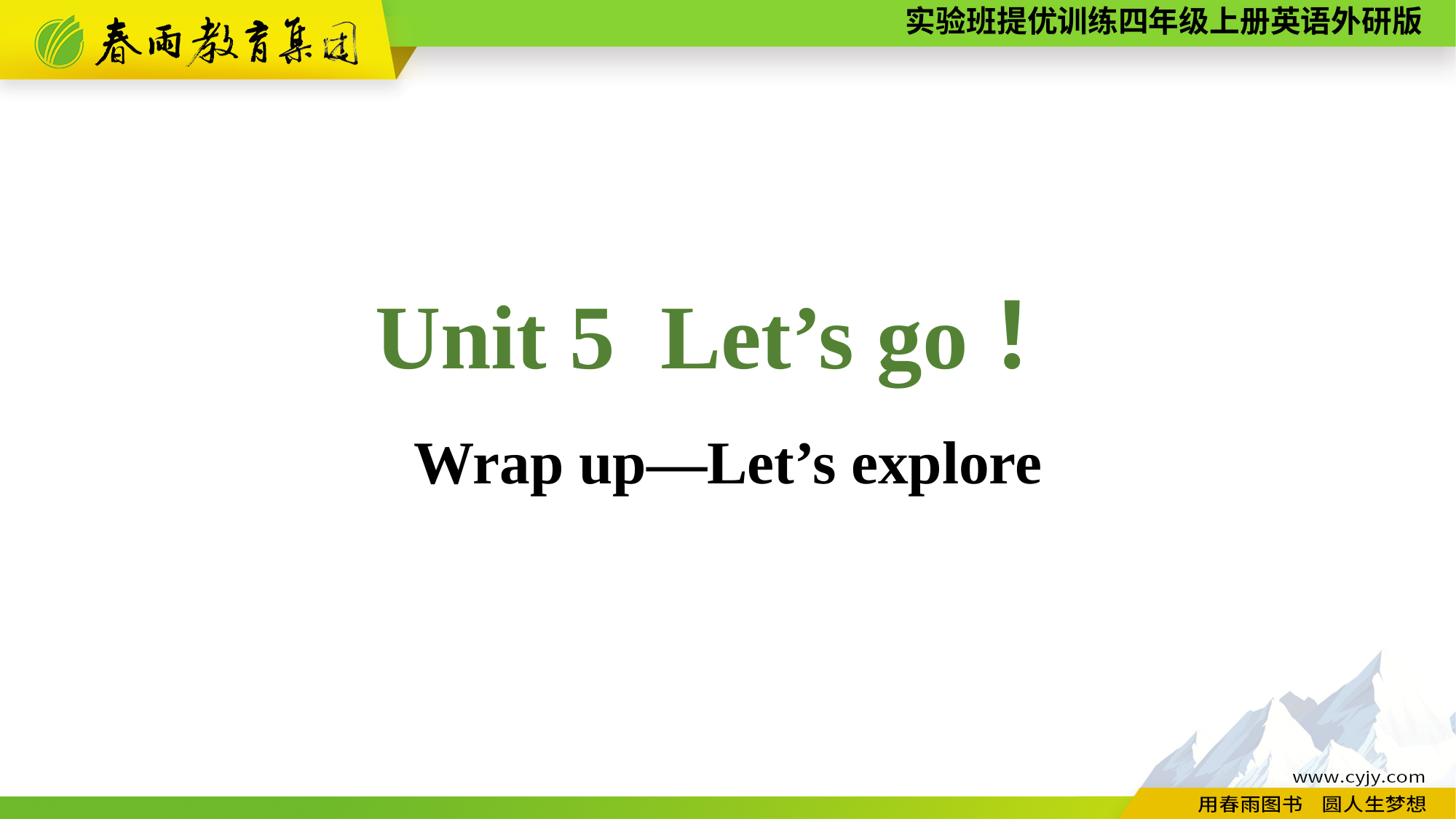

Unit 5  Let’s go！
Wrap up—Let’s explore